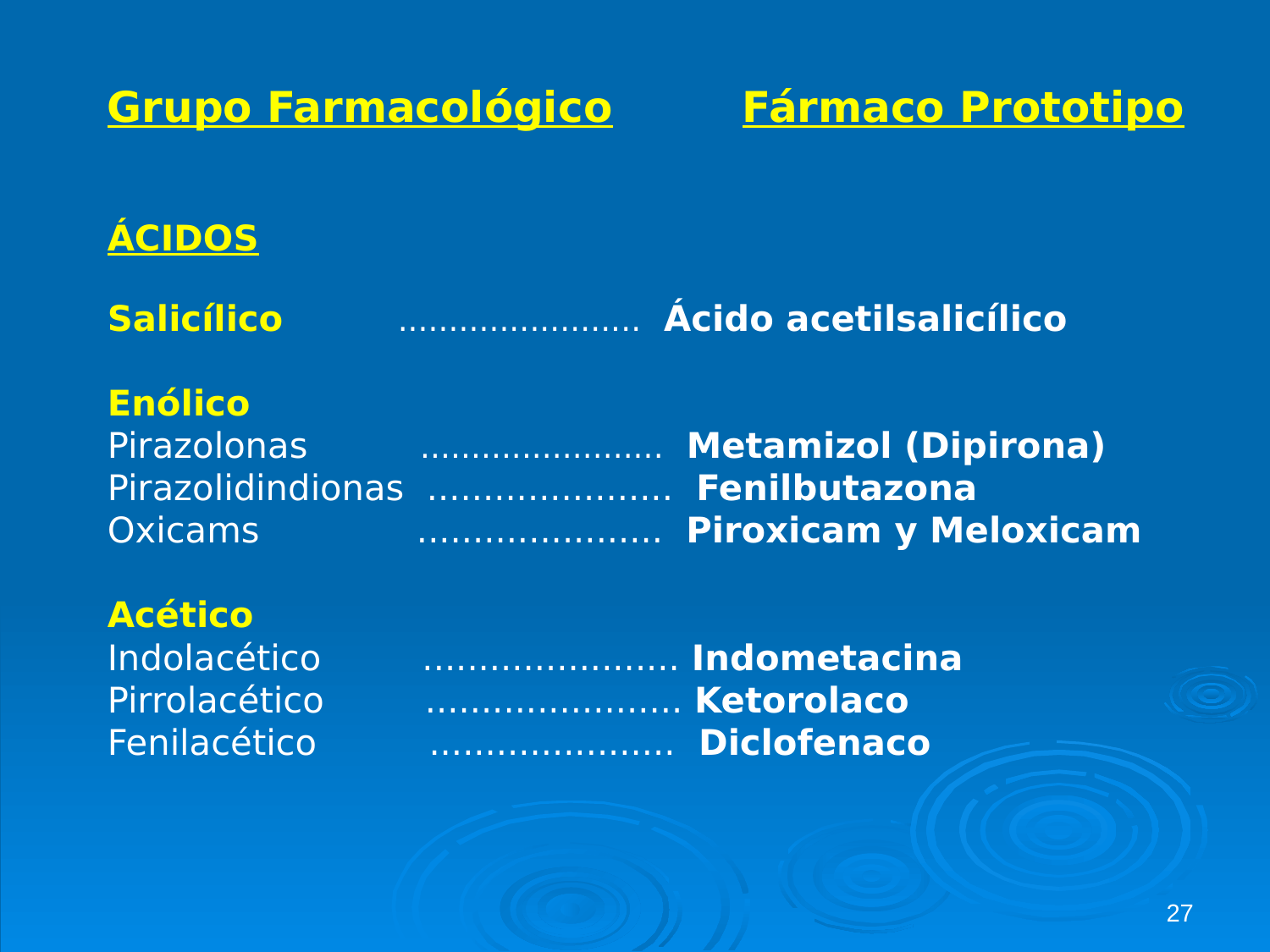

Grupo Farmacológico 	Fármaco Prototipo

ÁCIDOS

Salicílico          ........................  Ácido acetilsalicílico

Enólico
Pirazolonas          ........................  Metamizol (Dipirona)
Pirazolidindionas  ......................  Fenilbutazona
Oxicams              ......................  Piroxicam y Meloxicam
Acético
Indolacético         ....................... Indometacina
Pirrolacético         ....................... Ketorolaco
Fenilacético          ......................  Diclofenaco

27